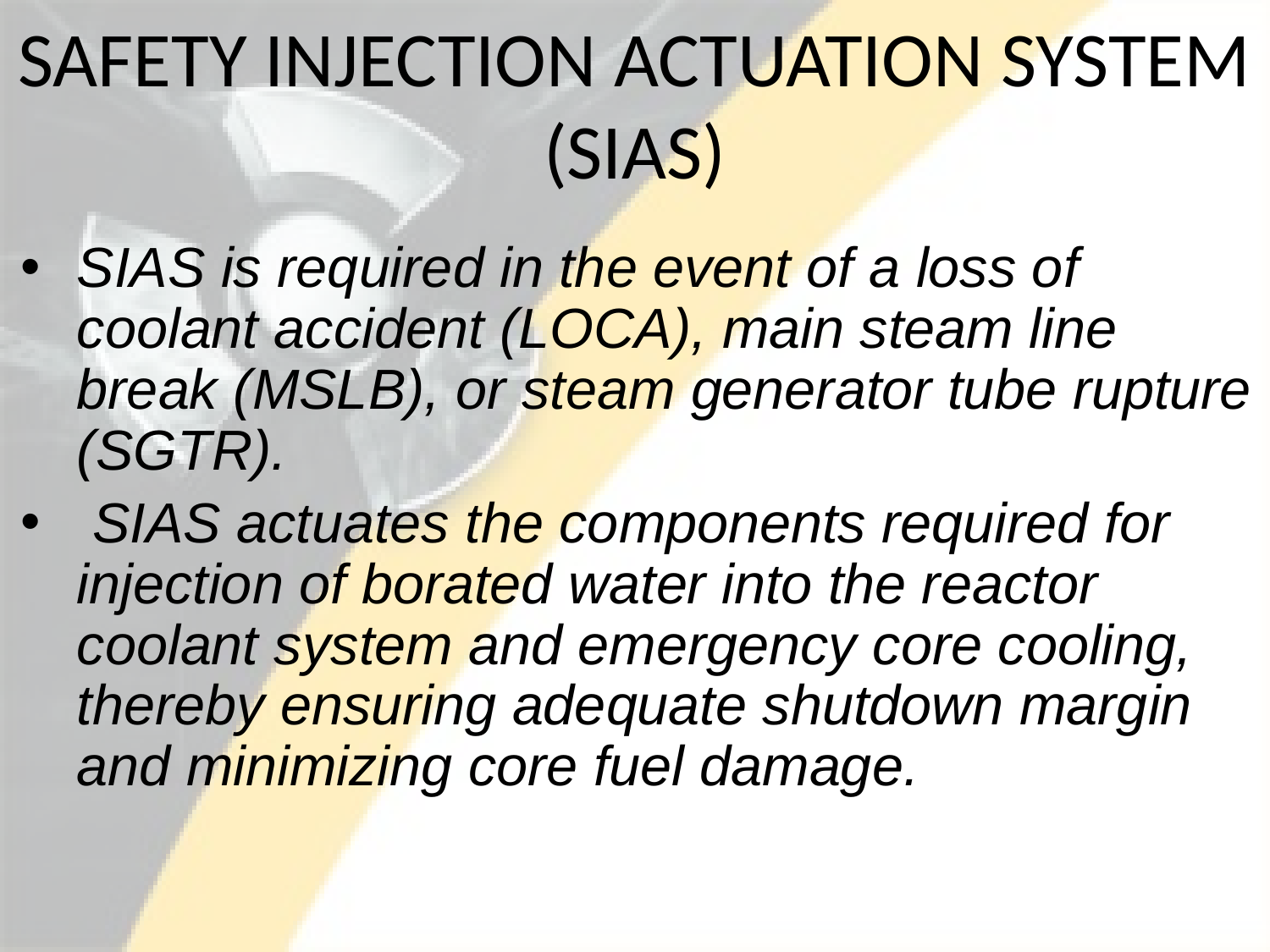

# SAFETY INJECTION ACTUATION SYSTEM (SIAS)
SIAS is required in the event of a loss of coolant accident (LOCA), main steam line break (MSLB), or steam generator tube rupture (SGTR).
 SIAS actuates the components required for injection of borated water into the reactor coolant system and emergency core cooling, thereby ensuring adequate shutdown margin and minimizing core fuel damage.